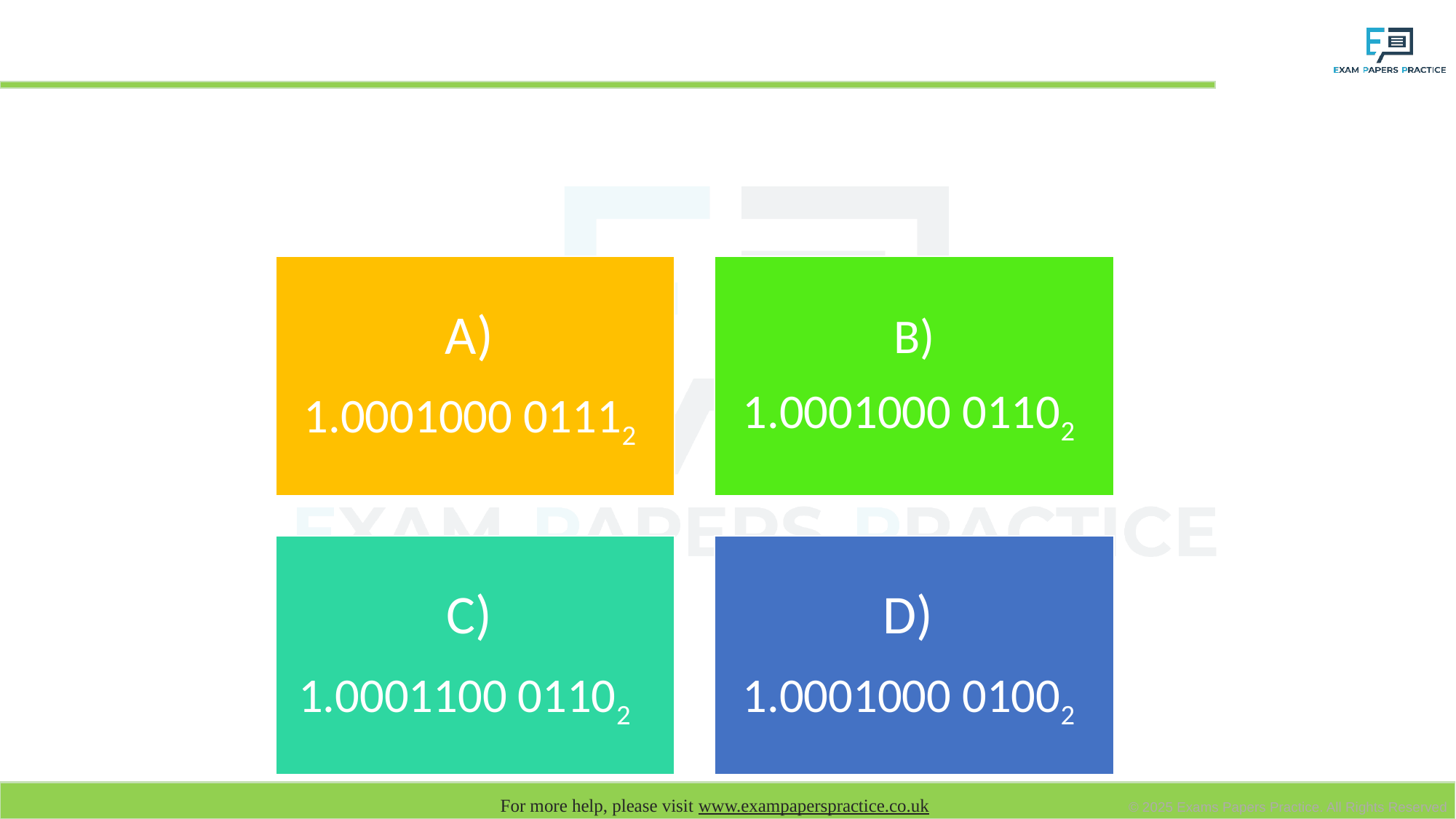

# What is -6010  in normalised floating point?
A)
1.0001000 01112
B)
1.0001000 01102
C)
1.0001100 01102
D)
1.0001000 01002